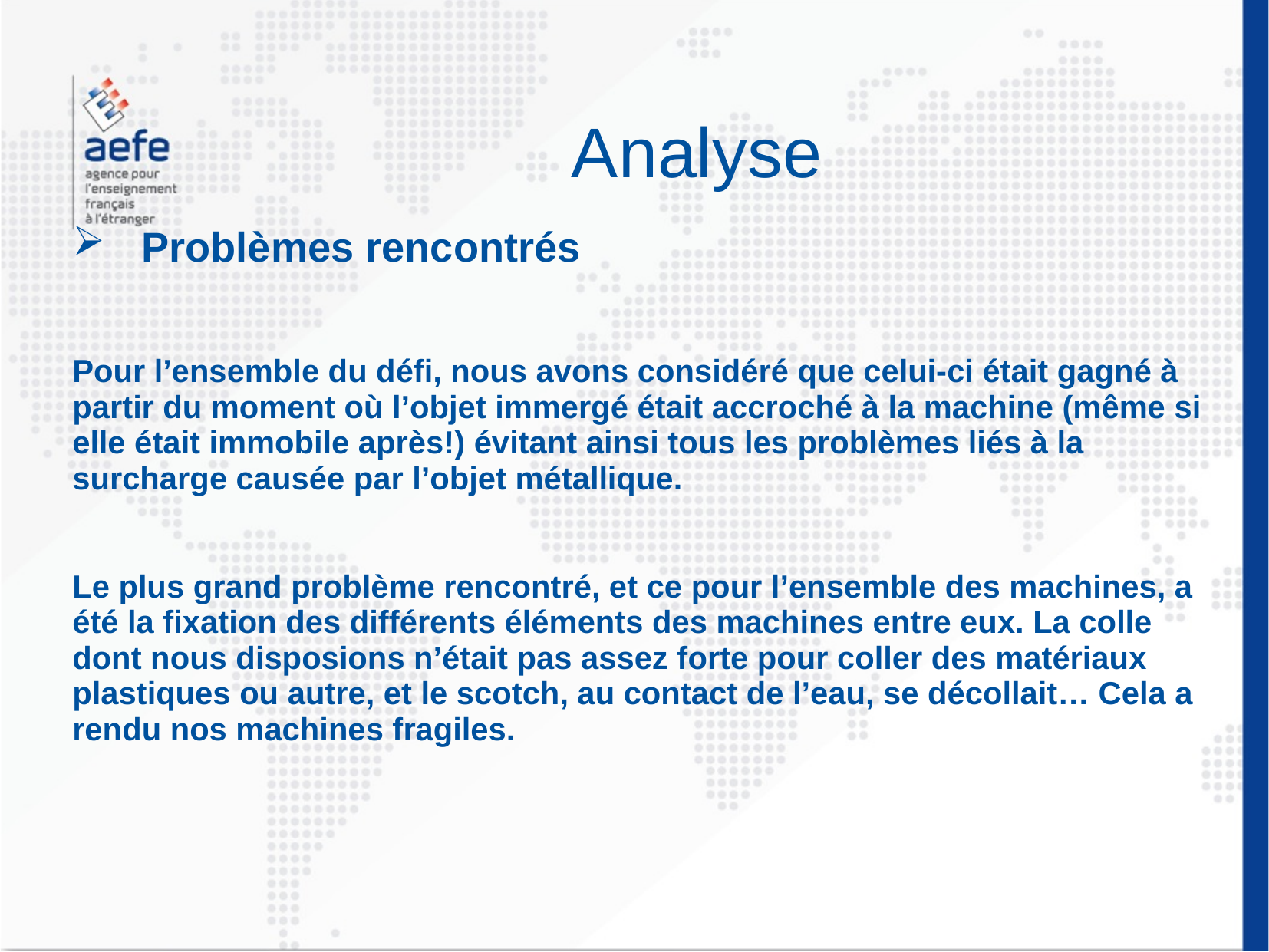

# Analyse
 Problèmes rencontrés

Pour l’ensemble du défi, nous avons considéré que celui-ci était gagné à partir du moment où l’objet immergé était accroché à la machine (même si elle était immobile après!) évitant ainsi tous les problèmes liés à la surcharge causée par l’objet métallique.

Le plus grand problème rencontré, et ce pour l’ensemble des machines, a été la fixation des différents éléments des machines entre eux. La colle dont nous disposions n’était pas assez forte pour coller des matériaux plastiques ou autre, et le scotch, au contact de l’eau, se décollait… Cela a rendu nos machines fragiles.